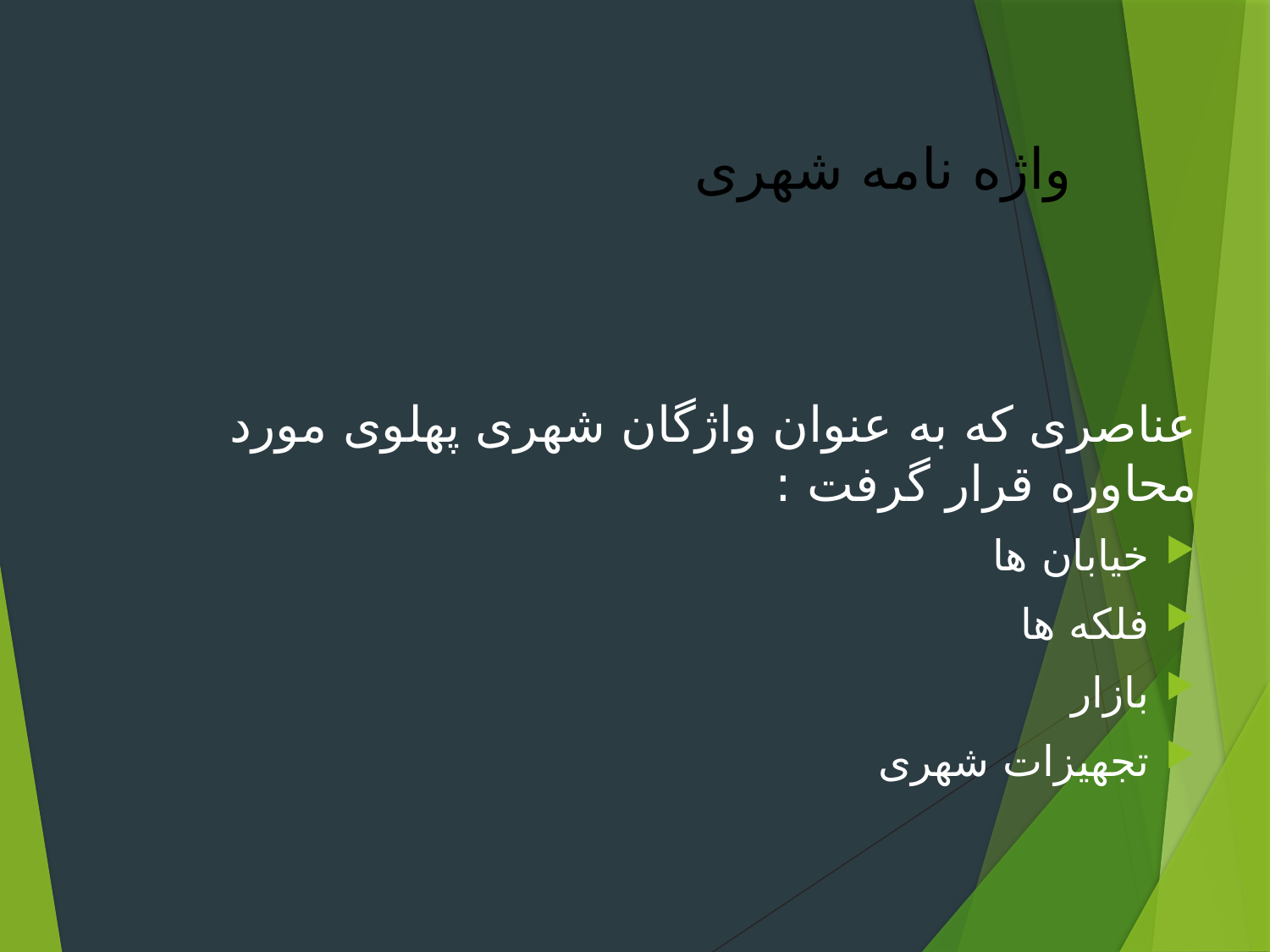

واژه نامه شهری
عناصری که به عنوان واژگان شهری پهلوی مورد محاوره قرار گرفت :
خیابان ها
فلکه ها
بازار
تجهیزات شهری